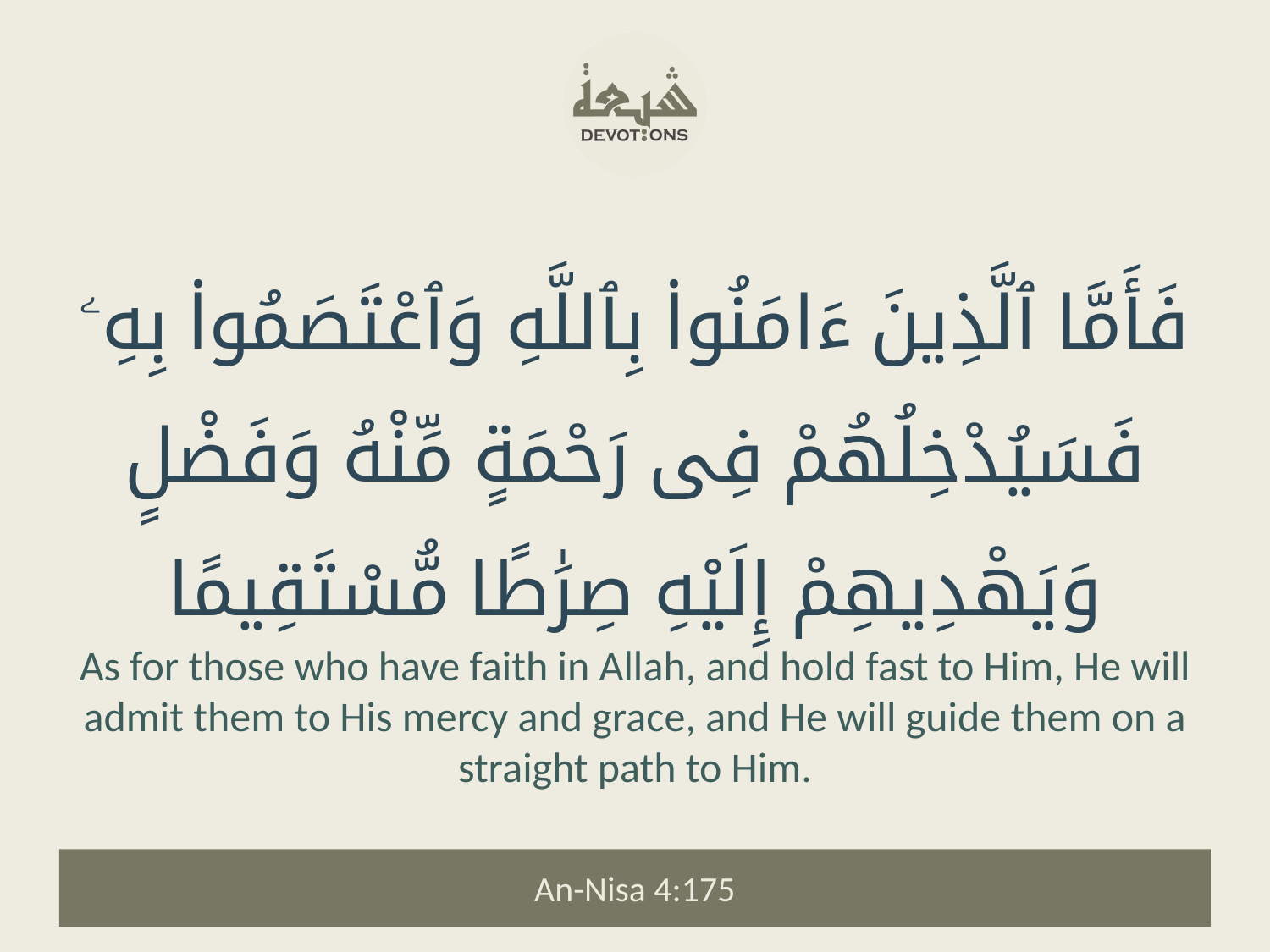

فَأَمَّا ٱلَّذِينَ ءَامَنُوا۟ بِٱللَّهِ وَٱعْتَصَمُوا۟ بِهِۦ فَسَيُدْخِلُهُمْ فِى رَحْمَةٍ مِّنْهُ وَفَضْلٍ وَيَهْدِيهِمْ إِلَيْهِ صِرَٰطًا مُّسْتَقِيمًا
As for those who have faith in Allah, and hold fast to Him, He will admit them to His mercy and grace, and He will guide them on a straight path to Him.
An-Nisa 4:175